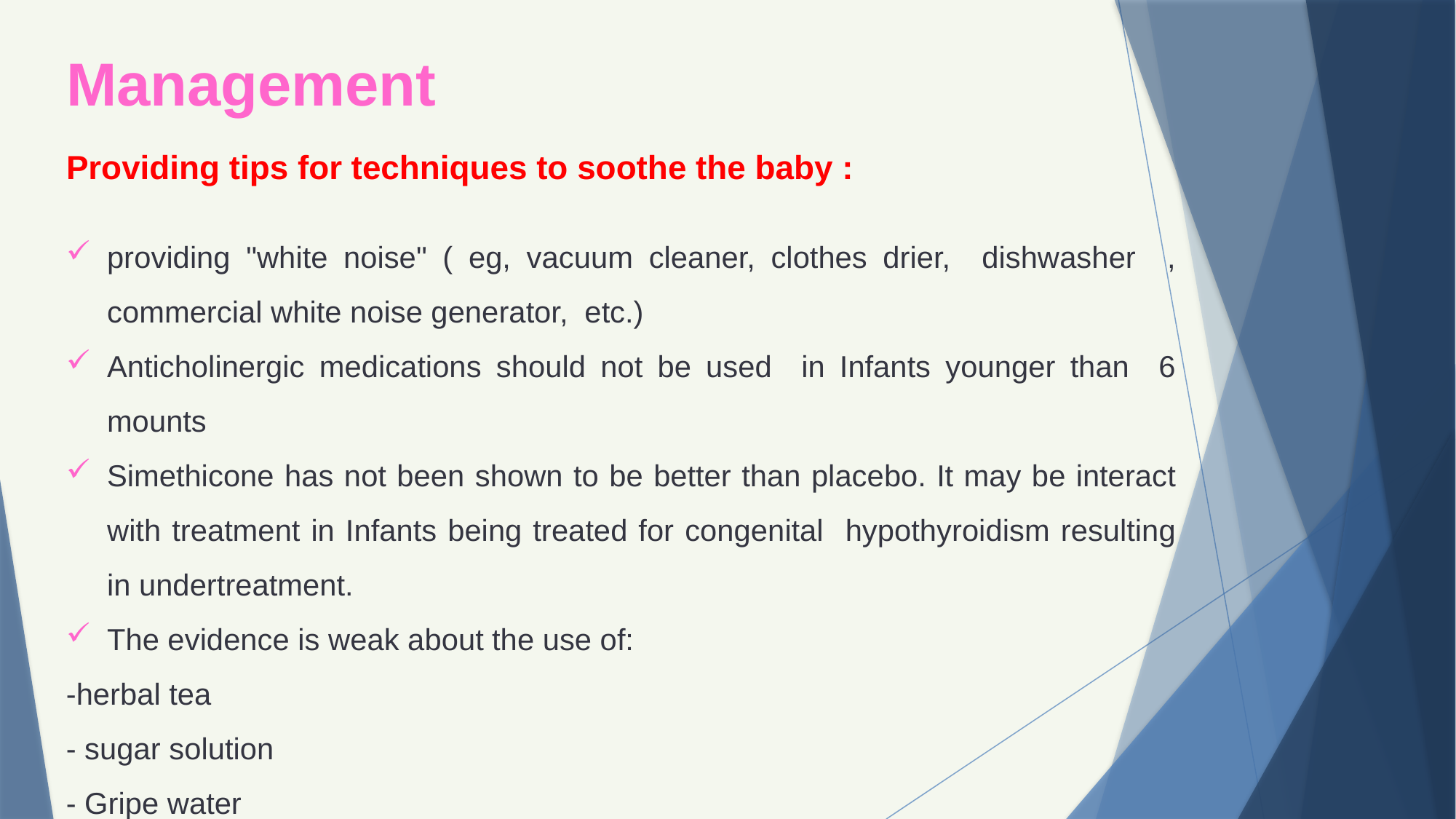

Management
Providing tips for techniques to soothe the baby :
providing "white noise" ( eg, vacuum cleaner, clothes drier,  dishwasher  , commercial white noise generator,  etc.)
Anticholinergic medications should not be used  in Infants younger than  6 mounts
Simethicone has not been shown to be better than placebo. It may be interact with treatment in Infants being treated for congenital  hypothyroidism resulting in undertreatment.
The evidence is weak about the use of:
-herbal tea
- sugar solution
- Gripe water